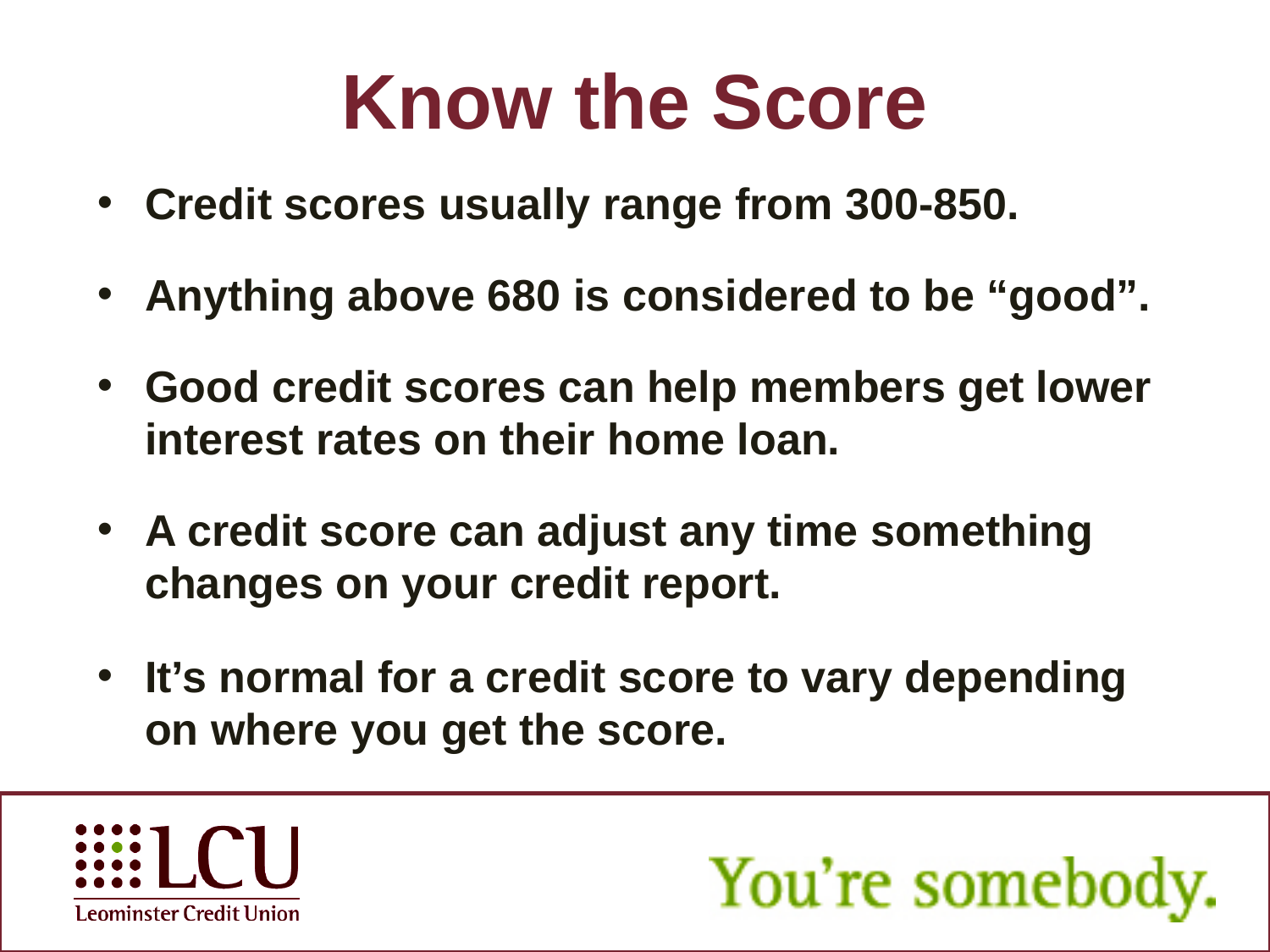

# Know the Score
Credit scores usually range from 300-850.

Anything above 680 is considered to be “good”.

Good credit scores can help members get lower interest rates on their home loan.

A credit score can adjust any time something changes on your credit report.

It’s normal for a credit score to vary depending on where you get the score.